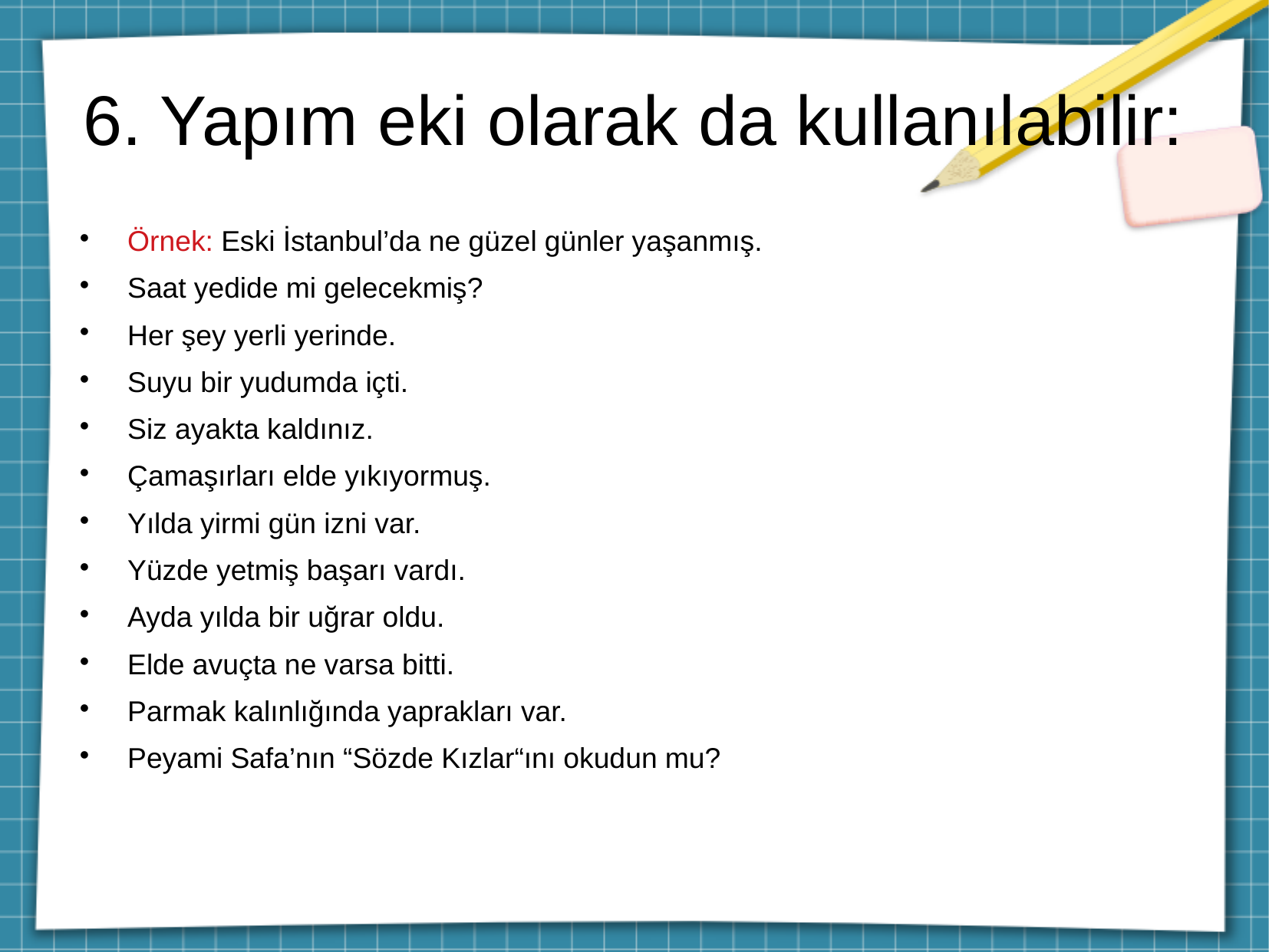

6. Yapım eki olarak da kullanılabilir:
Örnek: Eski İstanbul’da ne güzel günler yaşanmış.
Saat yedide mi gelecekmiş?
Her şey yerli yerinde.
Suyu bir yudumda içti.
Siz ayakta kaldınız.
Çamaşırları elde yıkıyormuş.
Yılda yirmi gün izni var.
Yüzde yetmiş başarı vardı.
Ayda yılda bir uğrar oldu.
Elde avuçta ne varsa bitti.
Parmak kalınlığında yaprakları var.
Peyami Safa’nın “Sözde Kızlar“ını okudun mu?